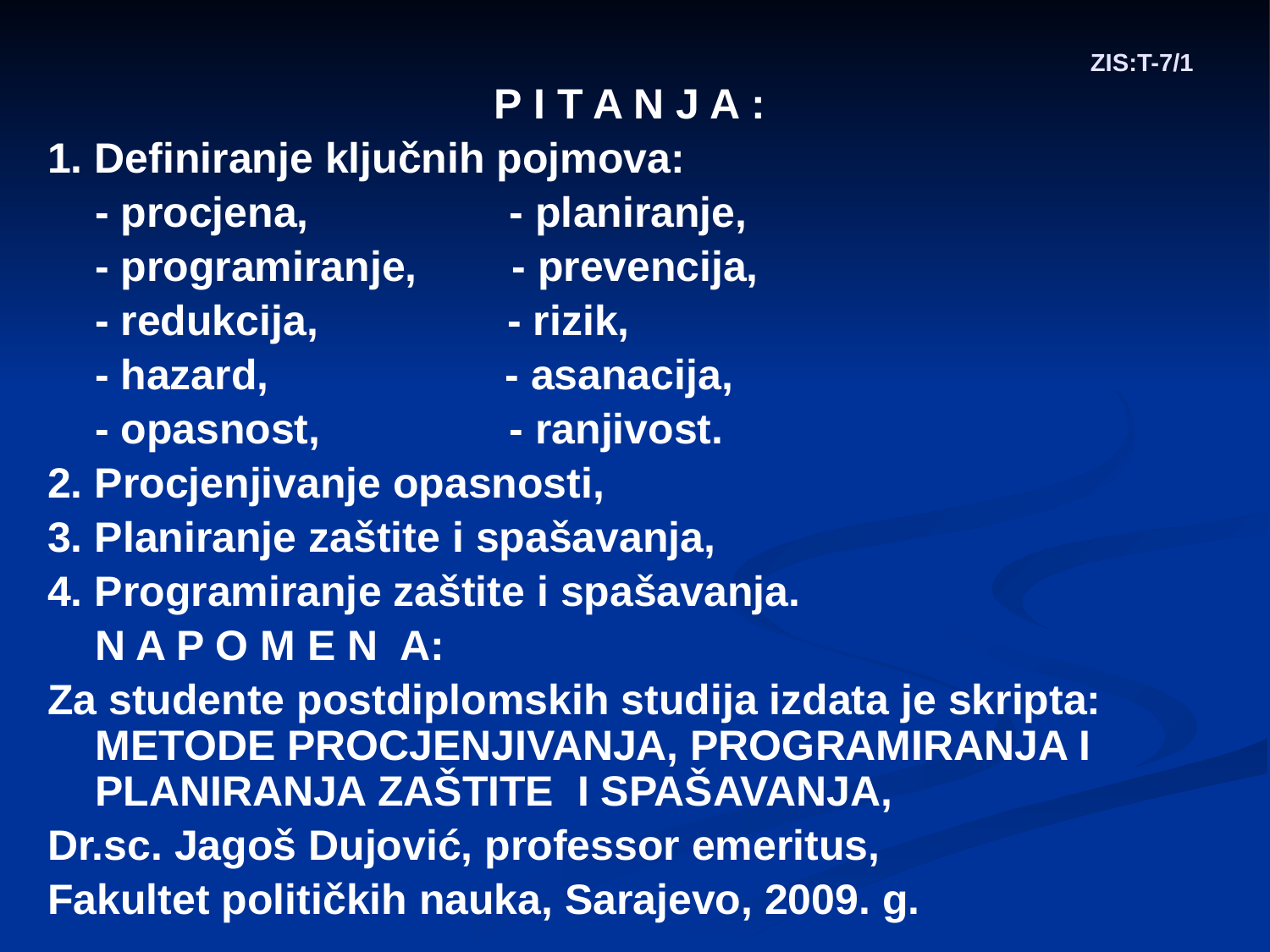

# ZIS:T-7/1
P I T A N J A :
1. Definiranje ključnih pojmova:
    - procjena,                 - planiranje,
    - programiranje,        - prevencija,
    - redukcija,                - rizik,
    - hazard,                    - asanacija,
    - opasnost,                - ranjivost.
2. Procjenjivanje opasnosti,
3. Planiranje zaštite i spašavanja,
4. Programiranje zaštite i spašavanja.
    N A P O M E N  A:
Za studente postdiplomskih studija izdata je skripta: METODE PROCJENJIVANJA, PROGRAMIRANJA I PLANIRANJA ZAŠTITE  I SPAŠAVANJA,
Dr.sc. Jagoš Dujović, professor emeritus,
Fakultet političkih nauka, Sarajevo, 2009. g.